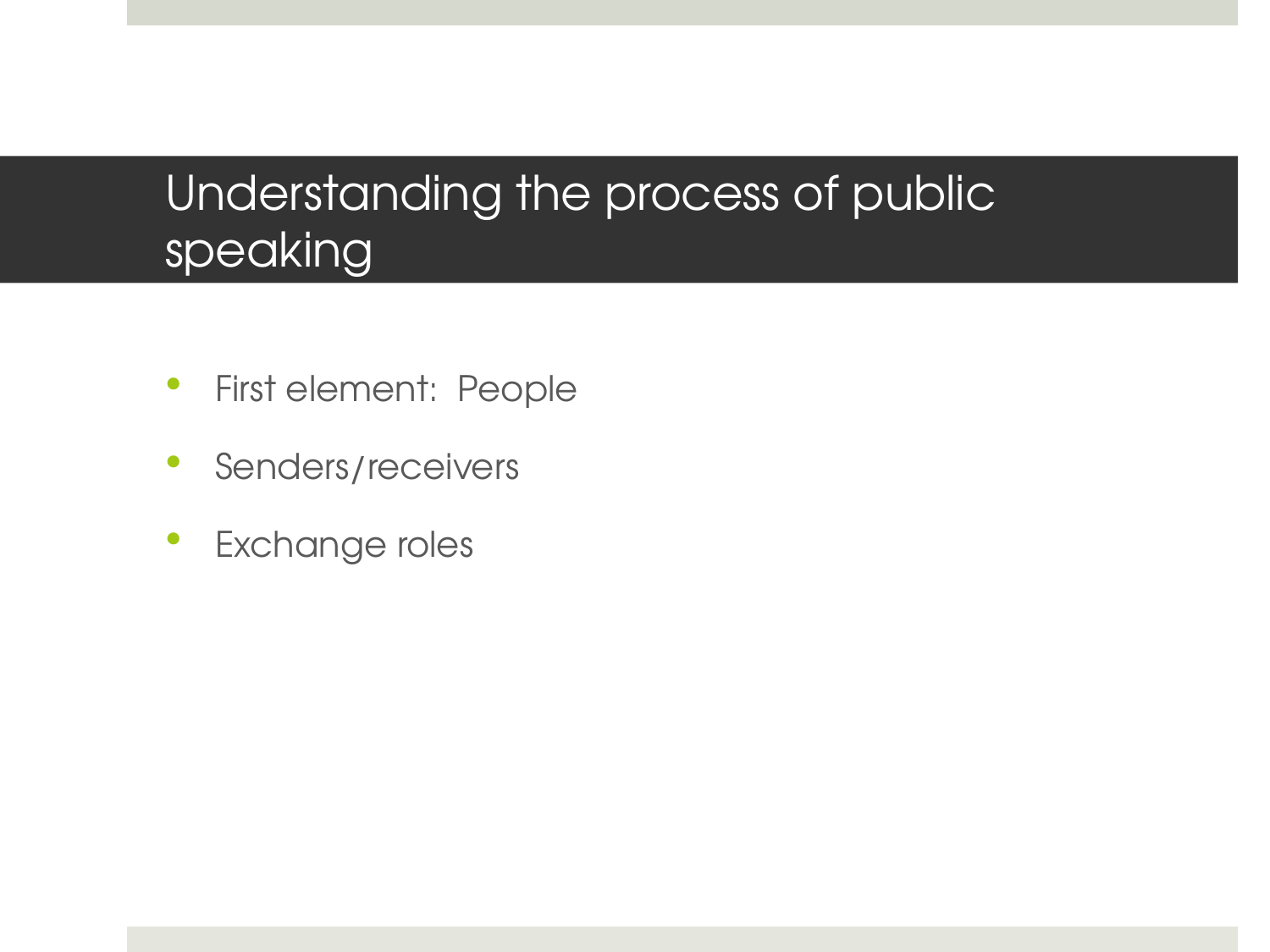

# Understanding the process of public speaking
First element:  People
Senders/receivers
Exchange roles